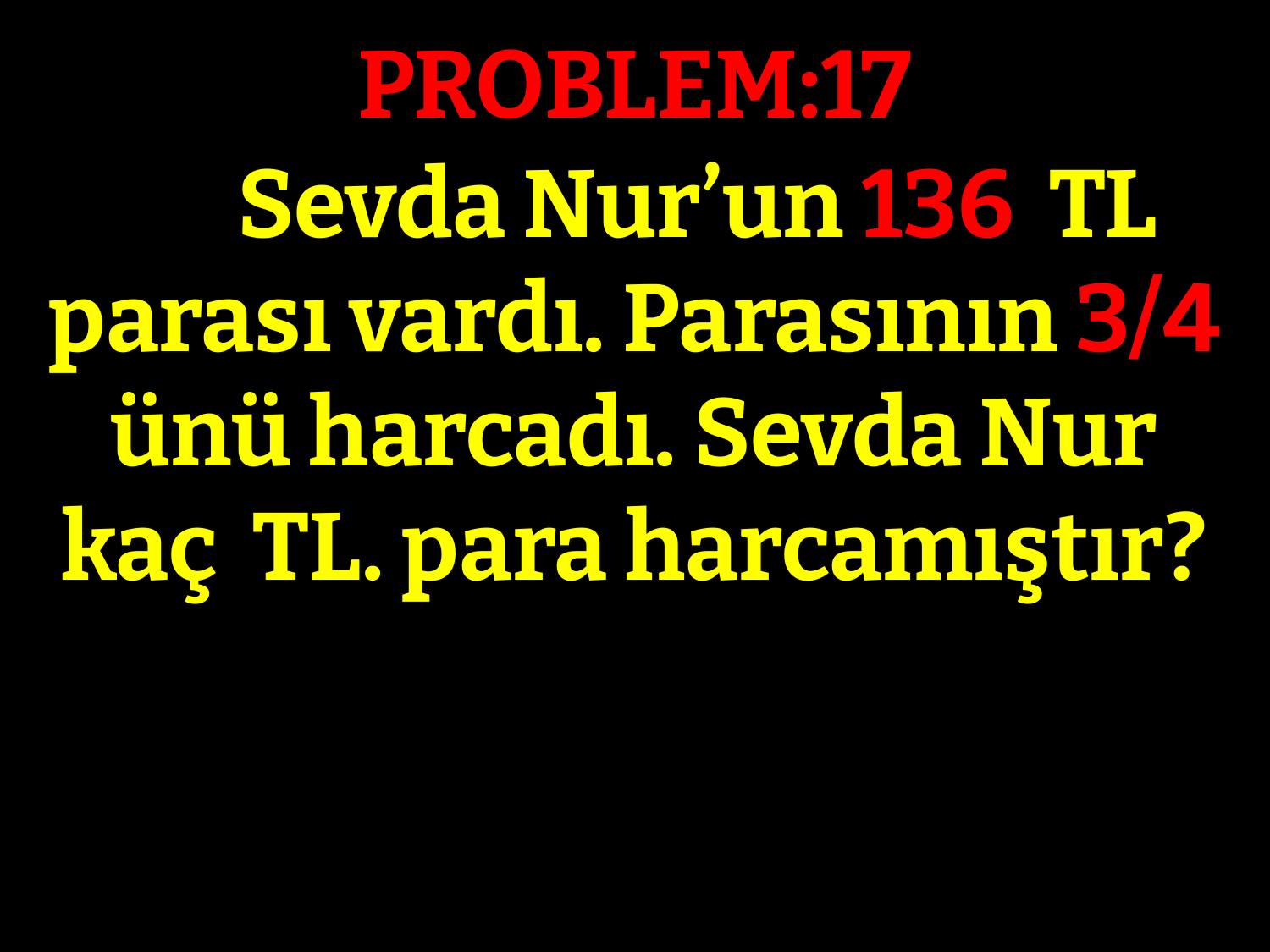

PROBLEM:17
  	Sevda Nur’un 136  TL parası vardı. Parasının 3/4 ünü harcadı. Sevda Nur kaç  TL. para harcamıştır?
#